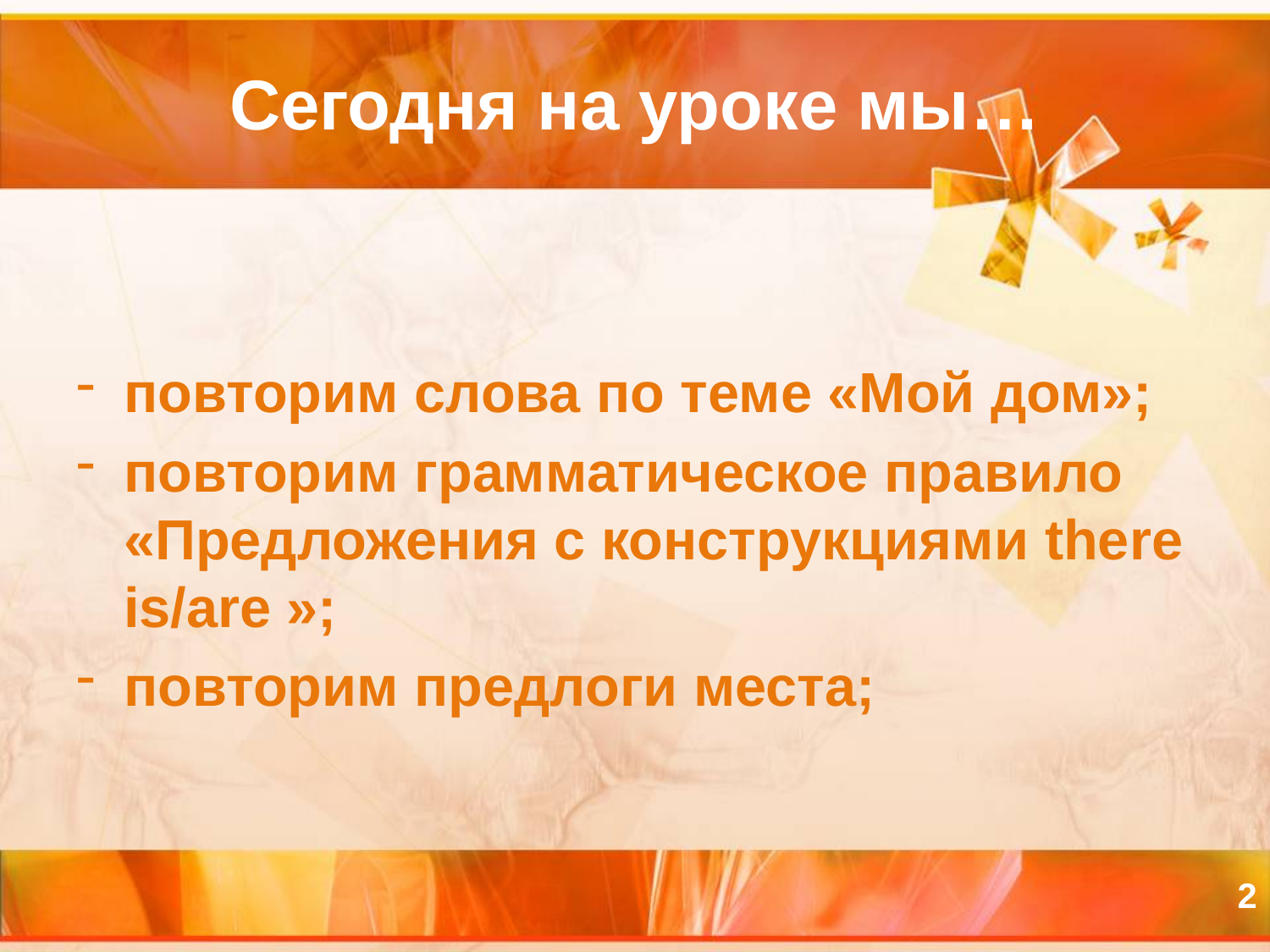

# Сегодня на уроке мы…

повторим слова по теме «Мой дом»;
повторим грамматическое правило «Предложения с конструкциями there is/are »;
повторим предлоги места;
2